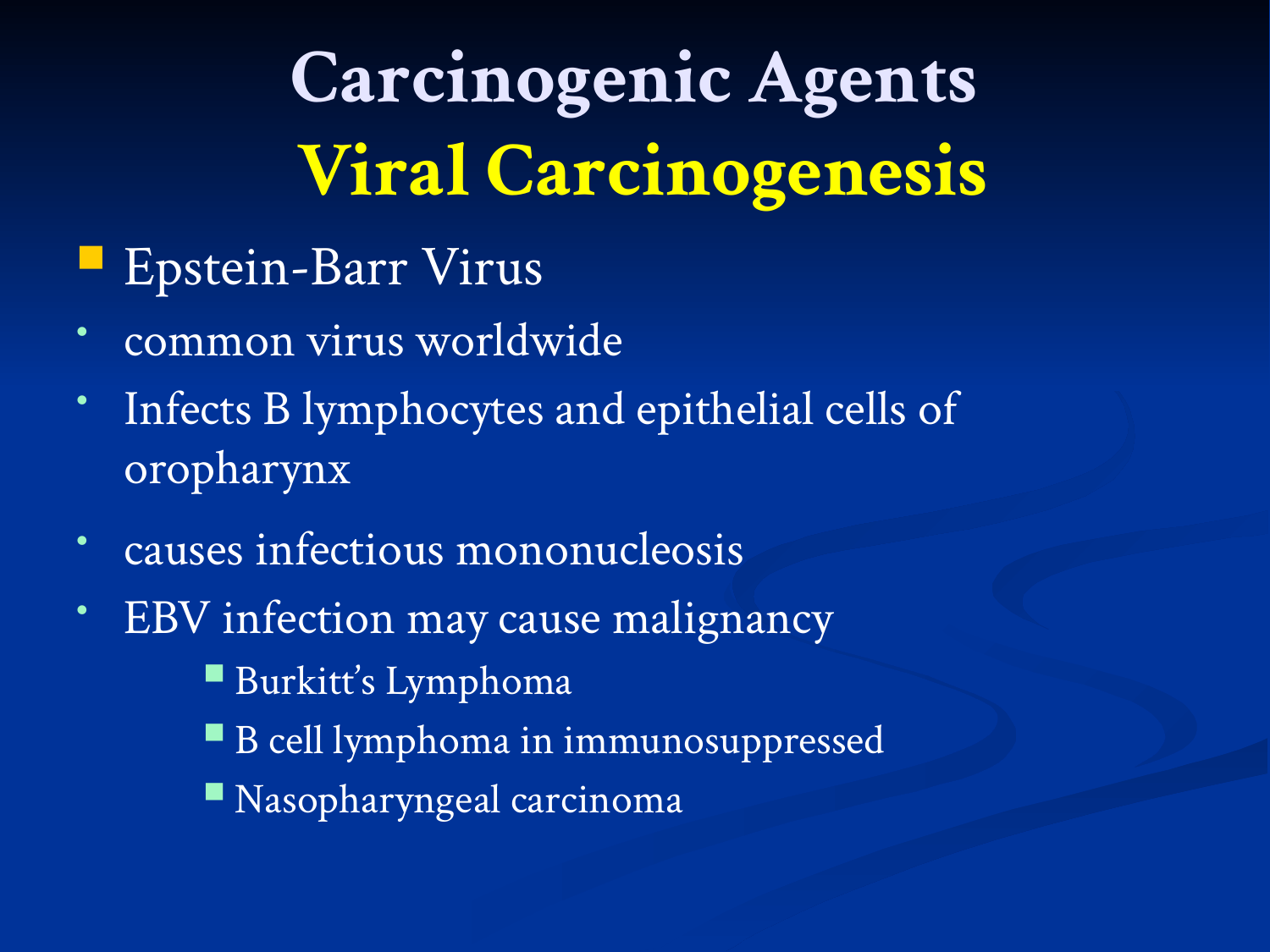

# Carcinogenic Agents Viral Carcinogenesis
Epstein-Barr Virus
common virus worldwide
Infects B lymphocytes and epithelial cells of oropharynx
causes infectious mononucleosis
EBV infection may cause malignancy
Burkitt’s Lymphoma
B cell lymphoma in immunosuppressed
Nasopharyngeal carcinoma